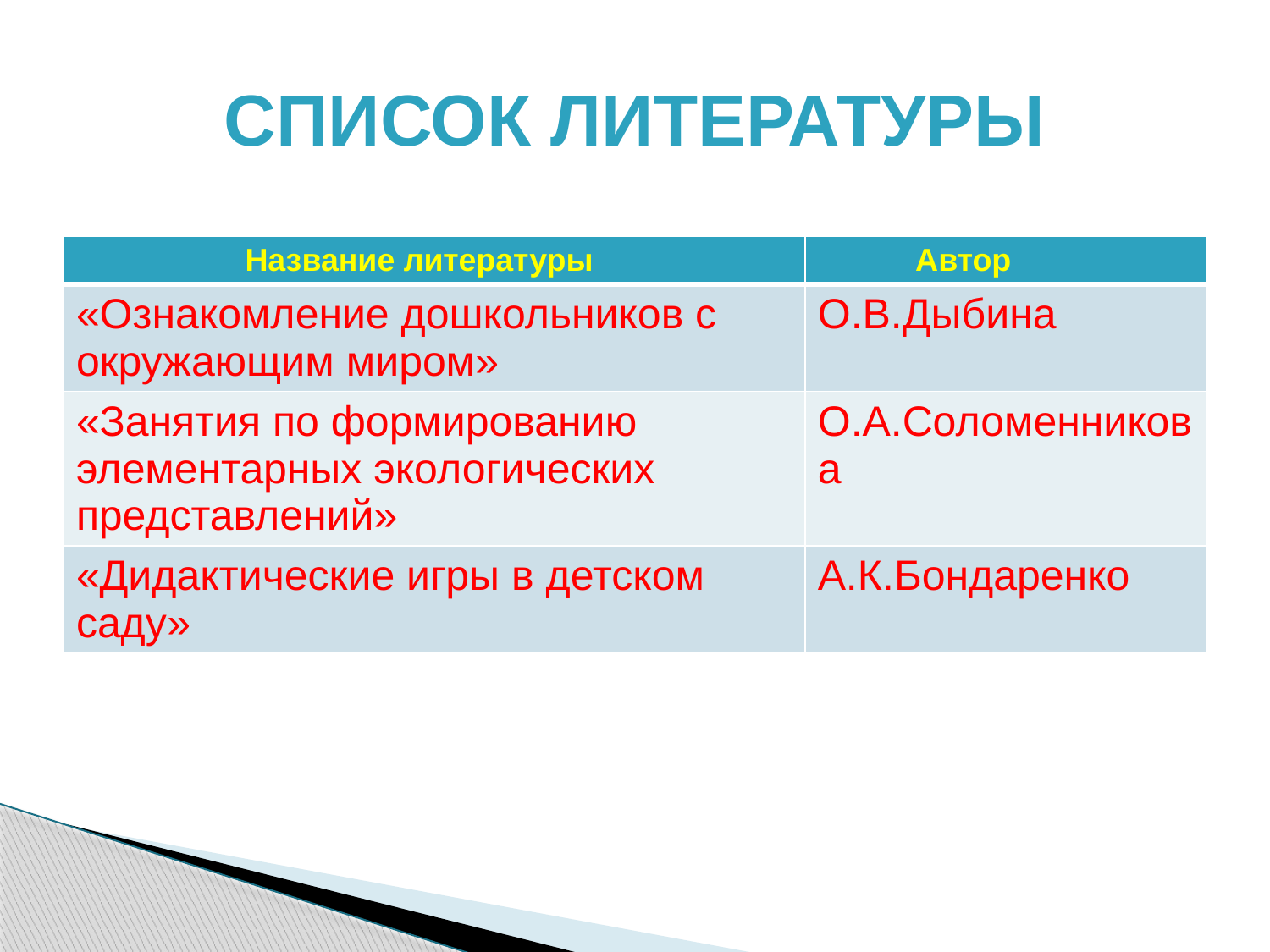

# Список литературы
| Название литературы | Автор |
| --- | --- |
| «Ознакомление дошкольников с окружающим миром» | О.В.Дыбина |
| «Занятия по формированию элементарных экологических представлений» | О.А.Соломенникова |
| «Дидактические игры в детском саду» | А.К.Бондаренко |